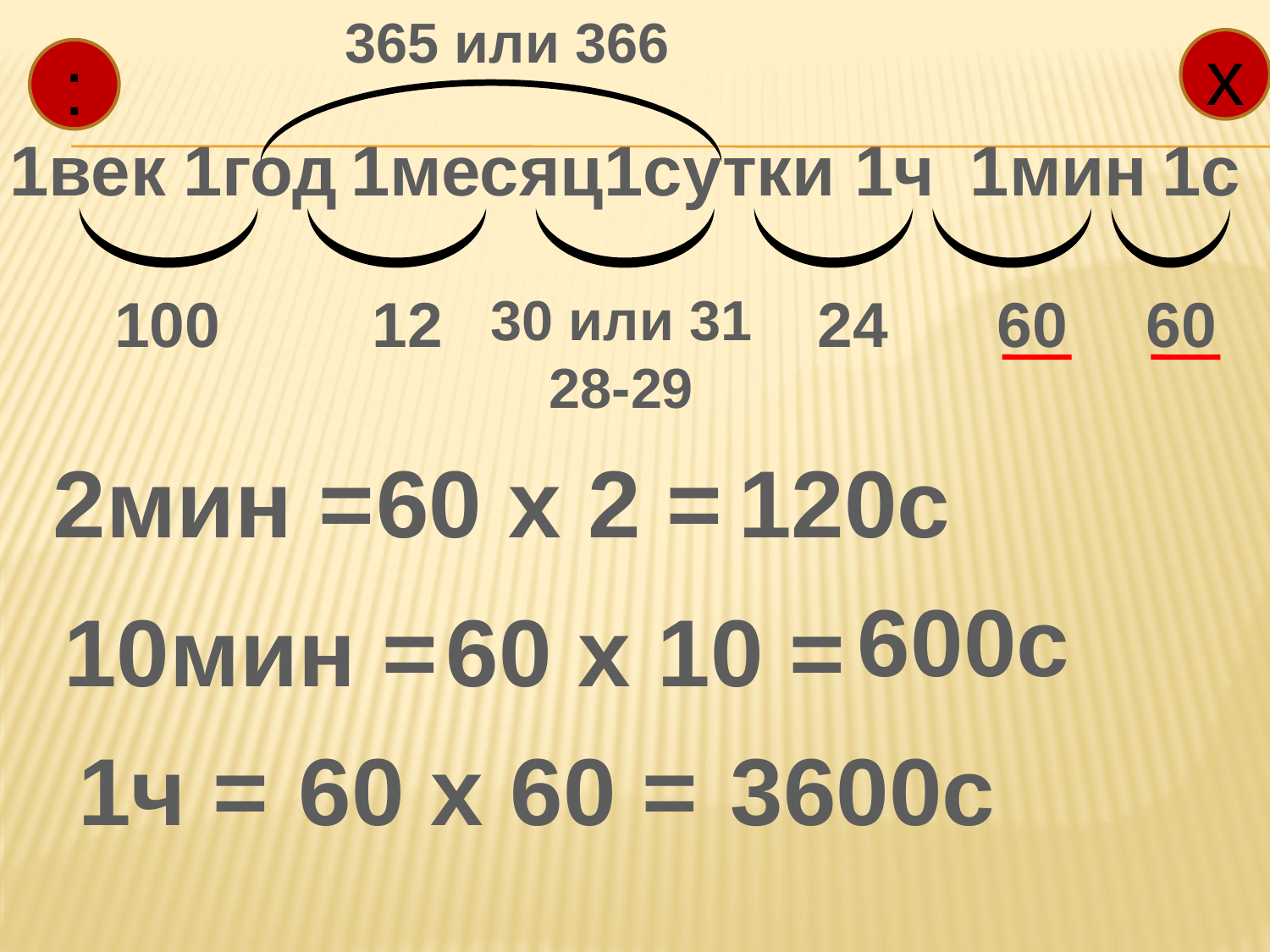

365 или 366

х
:
1век
1год
1месяц
1сутки
1ч
1мин
1с

100
12
30 или 31
28-29
24
60
60
2мин =
60 х 2 =
120с
600с
10мин =
60 х 10 =
1ч =
60 х 60 =
3600с